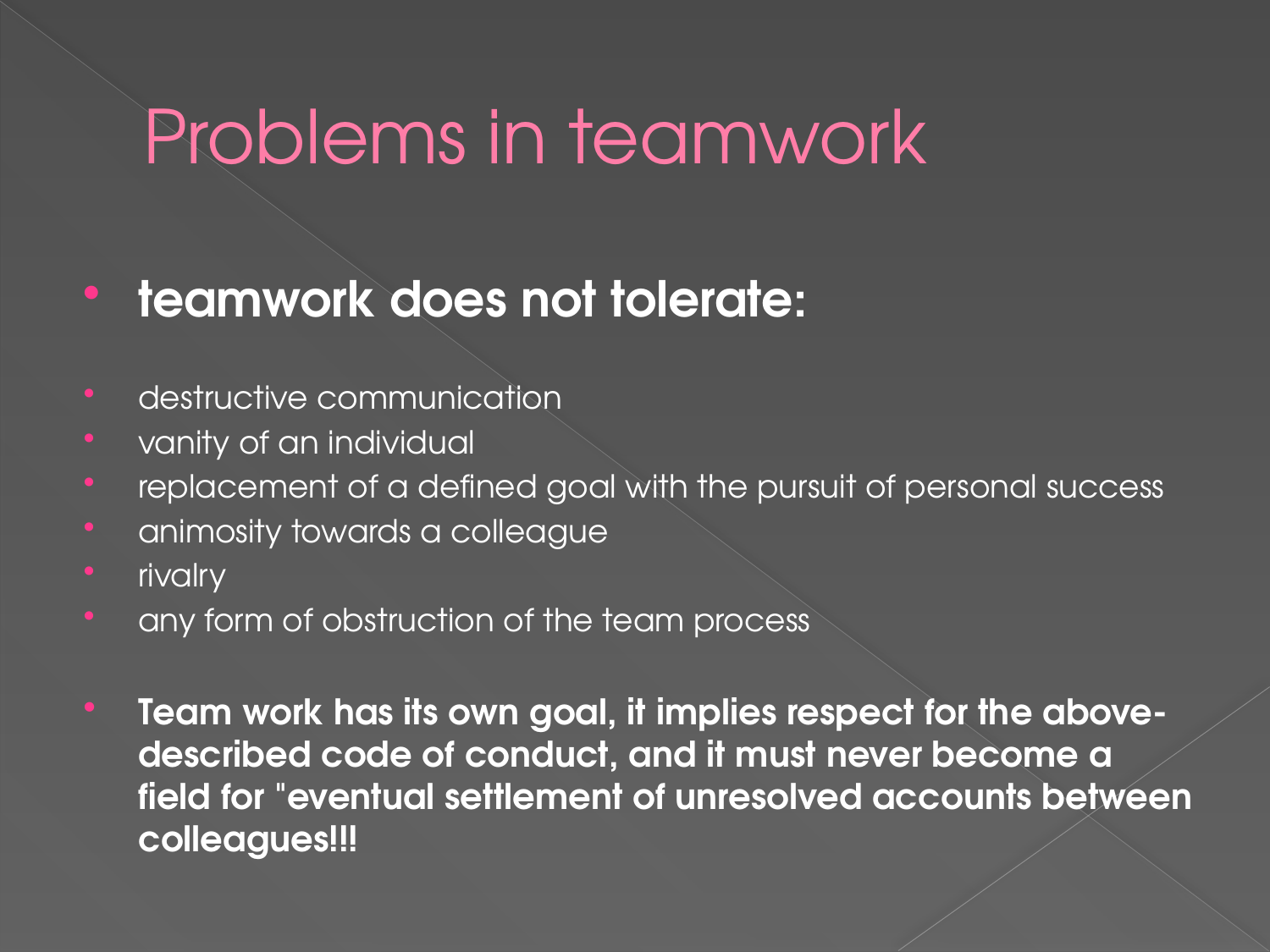

# Problems in teamwork
teamwork does not tolerate:

destructive communication
vanity of an individual
replacement of a defined goal with the pursuit of personal success
animosity towards a colleague
rivalry
any form of obstruction of the team process

Team work has its own goal, it implies respect for the above-described code of conduct, and it must never become a field for "eventual settlement of unresolved accounts between colleagues!!!